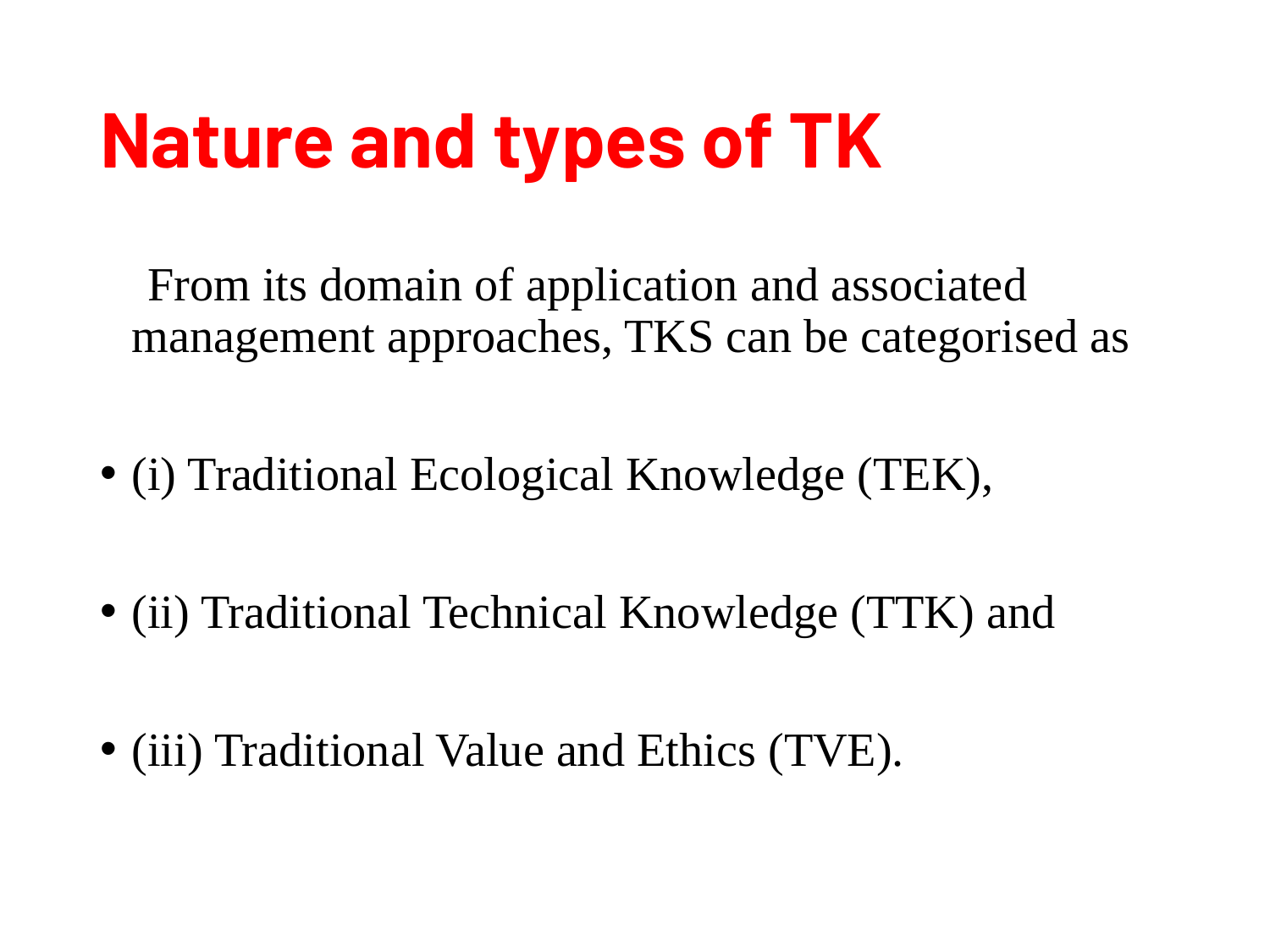

# Nature and types of TK
    From its domain of application and associated management approaches, TKS can be categorised as

(i) Traditional Ecological Knowledge (TEK),

(ii) Traditional Technical Knowledge (TTK) and

(iii) Traditional Value and Ethics (TVE).